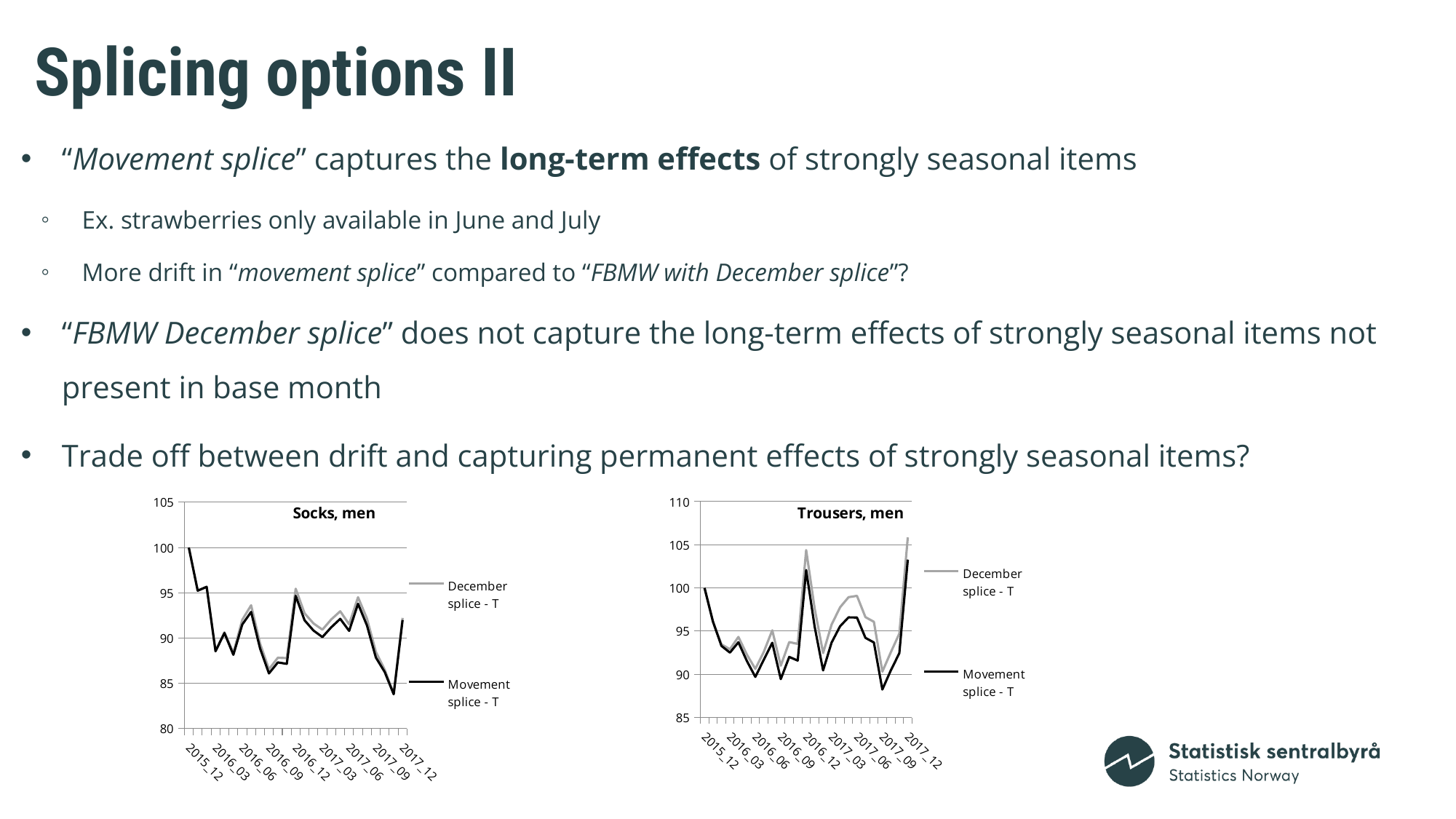

# Splicing options II
“Movement splice” captures the long-term effects of strongly seasonal items
Ex. strawberries only available in June and July
More drift in “movement splice” compared to “FBMW with December splice”?
“FBMW December splice” does not capture the long-term effects of strongly seasonal items not present in base month
Trade off between drift and capturing permanent effects of strongly seasonal items?

### Chart: Socks, men

| Category |  |  |
|---|---|---|
| 2015_12 | 100.0 | 100.0 |
| 2016_01 | 95.23 | 95.23 |
| 2016_02 | 95.64 | 95.658535 |
| 2016_03 | 88.53999999999999 | 88.541539996 |
| 2016_04 | 90.64 | 90.5514329539092 |
| 2016_05 | 88.36 | 88.14276483733522 |
| 2016_06 | 92.02 | 91.49218990115396 |
| 2016_07 | 93.62 | 92.88287118765152 |
| 2016_08 | 89.4 | 88.85175457810745 |
| 2016_09 | 86.55000000000001 | 86.0884650107283 |
| 2016_10 | 87.82 | 87.30231236737957 |
| 2016_11 | 87.78 | 87.14516820511828 |
| 2016_12 | 95.45 | 94.65708170439949 |
| 2017_01 | 92.729675 | 91.9593548758241 |
| 2017_02 | 91.61291000000001 | 90.82825481085146 |
| 2017_03 | 90.92567 | 90.11071159784574 |
| 2017_04 | 92.06152500000002 | 91.19204013701989 |
| 2017_05 | 92.958755 | 92.12219894641748 |
| 2017_06 | 91.51746 | 90.78642706169443 |
| 2017_07 | 94.505045 | 93.78237915473034 |
| 2017_08 | 92.14743000000001 | 91.39092848628471 |
| 2017_09 | 88.47260499999999 | 87.84496046101687 |
| 2017_10 | 86.487245 | 86.23739768458026 |
| 2017_11 | 83.84328000000001 | 83.78825559033818 |
| 2017_12 | 92.22379 | 91.99112581263229 |

### Chart: Trousers, men

| Category |  |  |
|---|---|---|
| 2015_12 | 100.0 | 100.0 |
| 2016_01 | 96.09 | 96.09 |
| 2016_02 | 93.46 | 93.284172 |
| 2016_03 | 92.89 | 92.5005849552 |
| 2016_04 | 94.32000000000001 | 93.70309255961759 |
| 2016_05 | 92.28 | 91.53855112149041 |
| 2016_06 | 90.62 | 89.68947238883631 |
| 2016_07 | 92.58999999999999 | 91.68057867586847 |
| 2016_08 | 95.09 | 93.64254305953207 |
| 2016_09 | 90.99000000000001 | 89.43799287615907 |
| 2016_10 | 93.72 | 92.00486327170483 |
| 2016_11 | 93.51 | 91.58164090065499 |
| 2016_12 | 104.37 | 102.06773878377999 |
| 2017_01 | 97.627698 | 95.5149899538613 |
| 2017_02 | 92.450946 | 90.44314398731127 |
| 2017_03 | 95.73860100000002 | 93.65387559886082 |
| 2017_04 | 97.752942 | 95.5550492735177 |
| 2017_05 | 98.921886 | 96.58704380567168 |
| 2017_06 | 99.07844100000001 | 96.56772639691054 |
| 2017_07 | 96.61530900000001 | 94.21147387282593 |
| 2017_08 | 96.072585 | 93.67446847175081 |
| 2017_09 | 90.30092400000001 | 88.2319818535421 |
| 2017_10 | 92.555316 | 90.45542779625134 |
| 2017_11 | 94.70533800000001 | 92.43640166498925 |
| 2017_12 | 105.84161700000001 | 103.269947940126 |